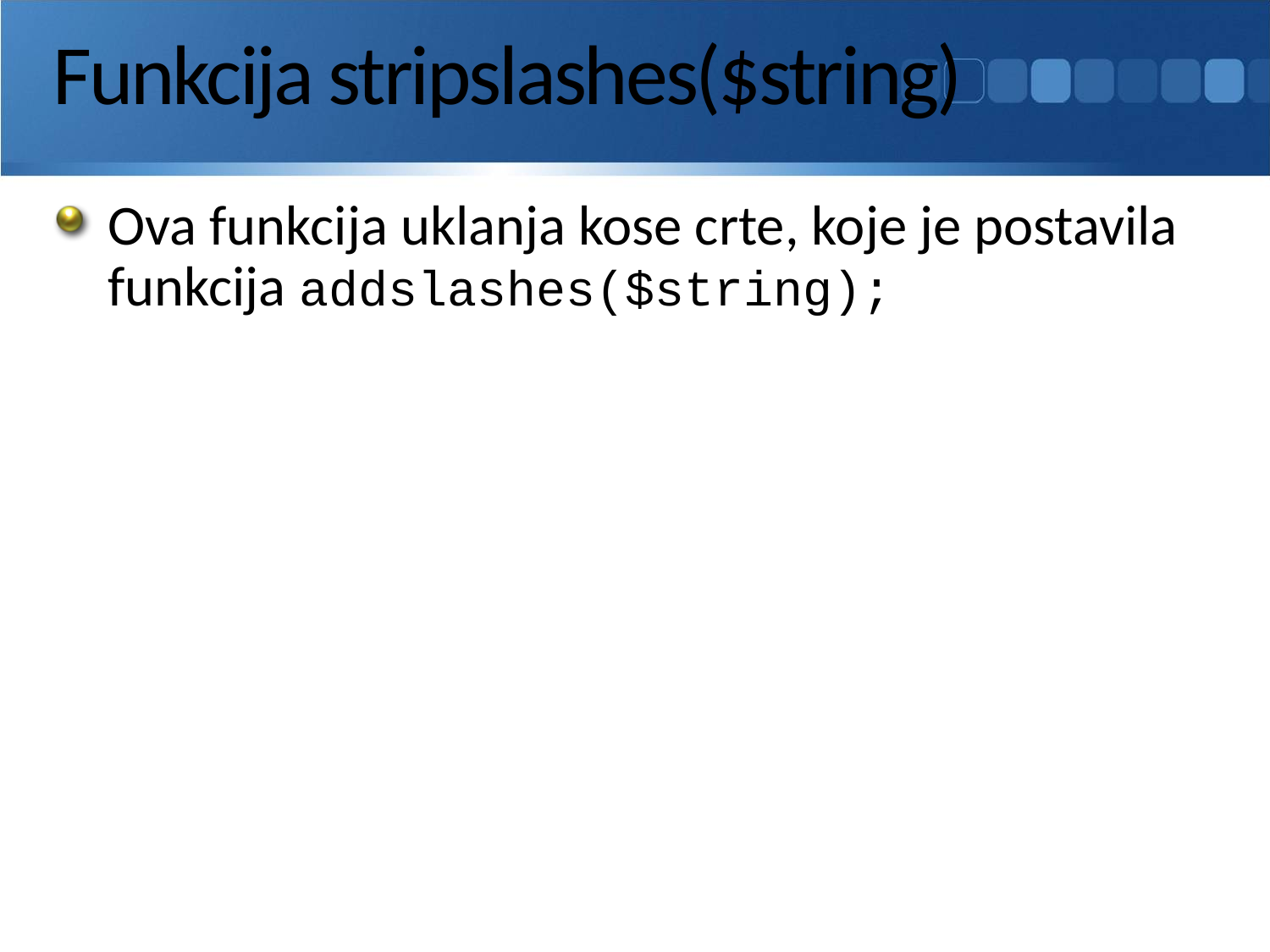

# Funkcija stripslashes($string)
Ova funkcija uklanja kose crte, koje je postavila funkcija addslashes($string);